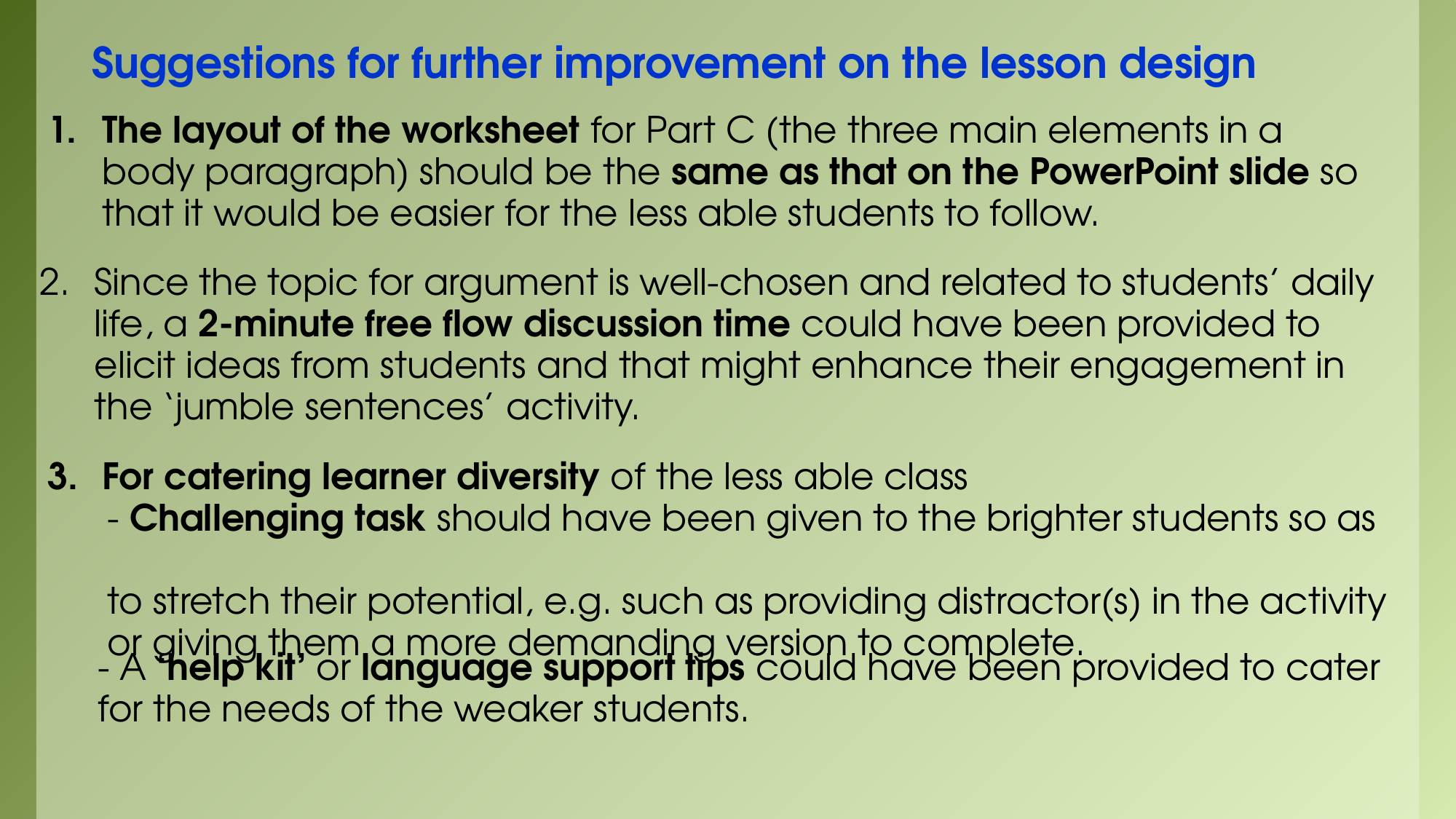

Suggestions for further improvement on the lesson design
The layout of the worksheet for Part C (the three main elements in a body paragraph) should be the same as that on the PowerPoint slide so that it would be easier for the less able students to follow.
Since the topic for argument is well-chosen and related to students’ daily life, a 2-minute free flow discussion time could have been provided to elicit ideas from students and that might enhance their engagement in the ‘jumble sentences’ activity.
For catering learner diversity of the less able class
      - Challenging task should have been given to the brighter students so as
      to stretch their potential, e.g. such as providing distractor(s) in the activity
      or giving them a more demanding version to complete.
     - A ‘help kit’ or language support tips could have been provided to cater
     for the needs of the weaker students.